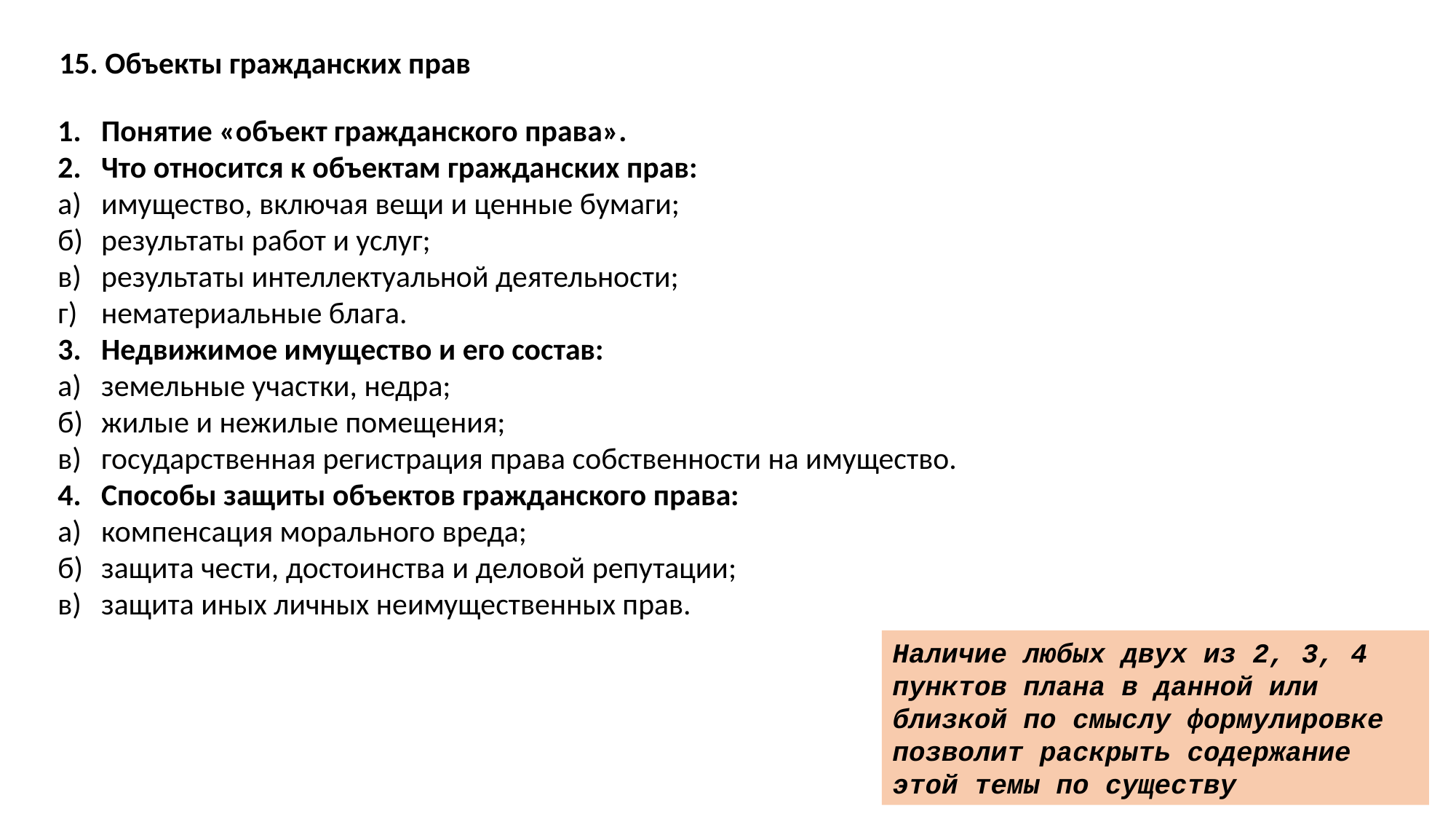

15. Объекты гражданских прав
1.	Понятие «объект гражданского права».
2.	Что относится к объектам гражданских прав:
а)	имущество, включая вещи и ценные бумаги;
б)	результаты работ и услуг;
в)	результаты интеллектуальной деятельности;
г)	нематериальные блага.
3.	Недвижимое имущество и его состав:
а)	земельные участки, недра;
б)	жилые и нежилые помещения;
в)	государственная регистрация права собственности на имущество.
4.	Способы защиты объектов гражданского права:
а)	компенсация морального вреда;
б)	защита чести, достоинства и деловой репутации;
в)	защита иных личных неимущественных прав.
Наличие любых двух из 2, 3, 4  пунктов плана в данной или близкой по смыслу формулировке позволит раскрыть содержание этой темы по существу